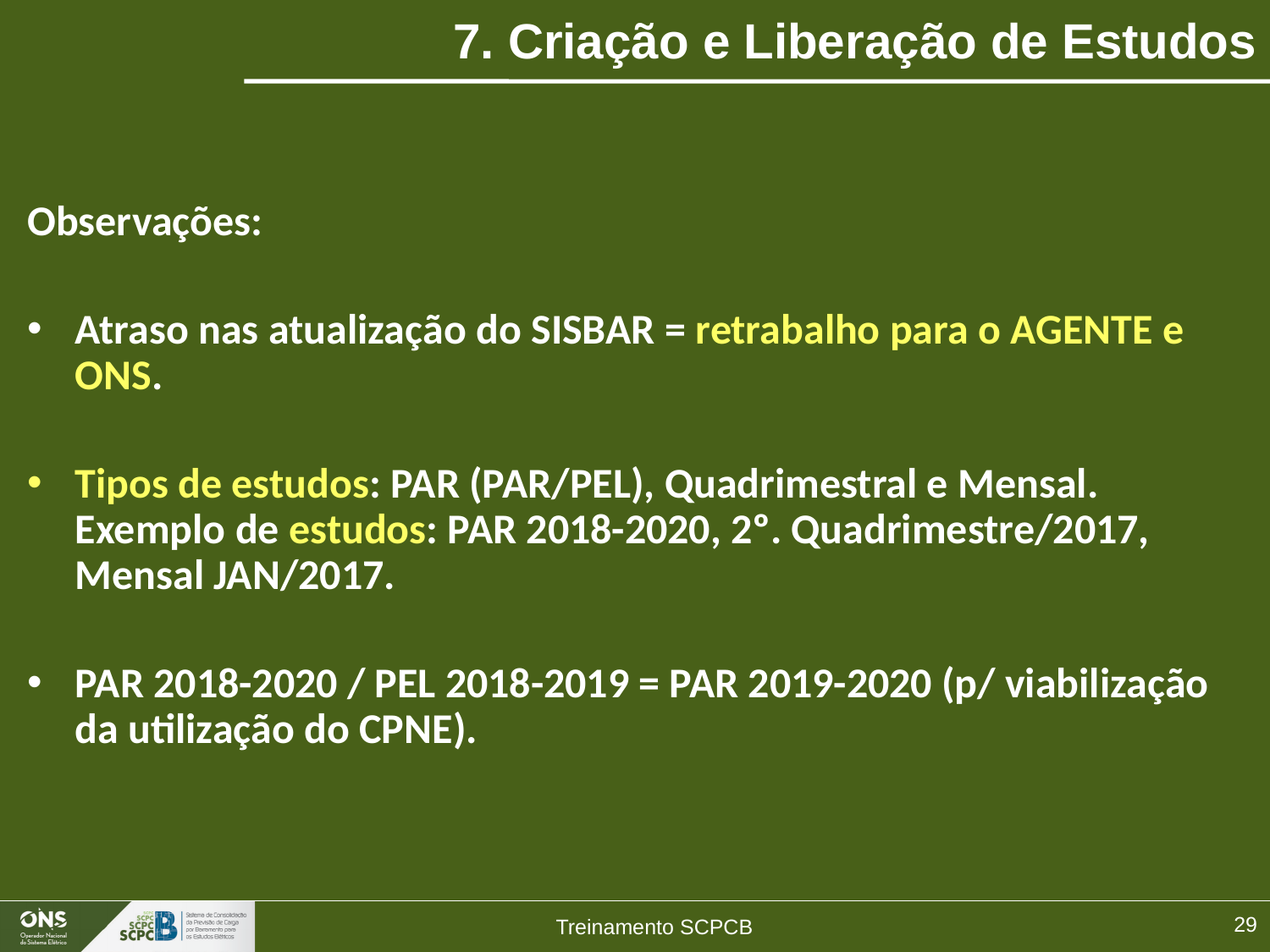

# 7. Criação e Liberação de Estudos
Observações:

Atraso nas atualização do SISBAR = retrabalho para o AGENTE e ONS.

Tipos de estudos: PAR (PAR/PEL), Quadrimestral e Mensal. Exemplo de estudos: PAR 2018-2020, 2º. Quadrimestre/2017, Mensal JAN/2017.

PAR 2018-2020 / PEL 2018-2019 = PAR 2019-2020 (p/ viabilização da utilização do CPNE).